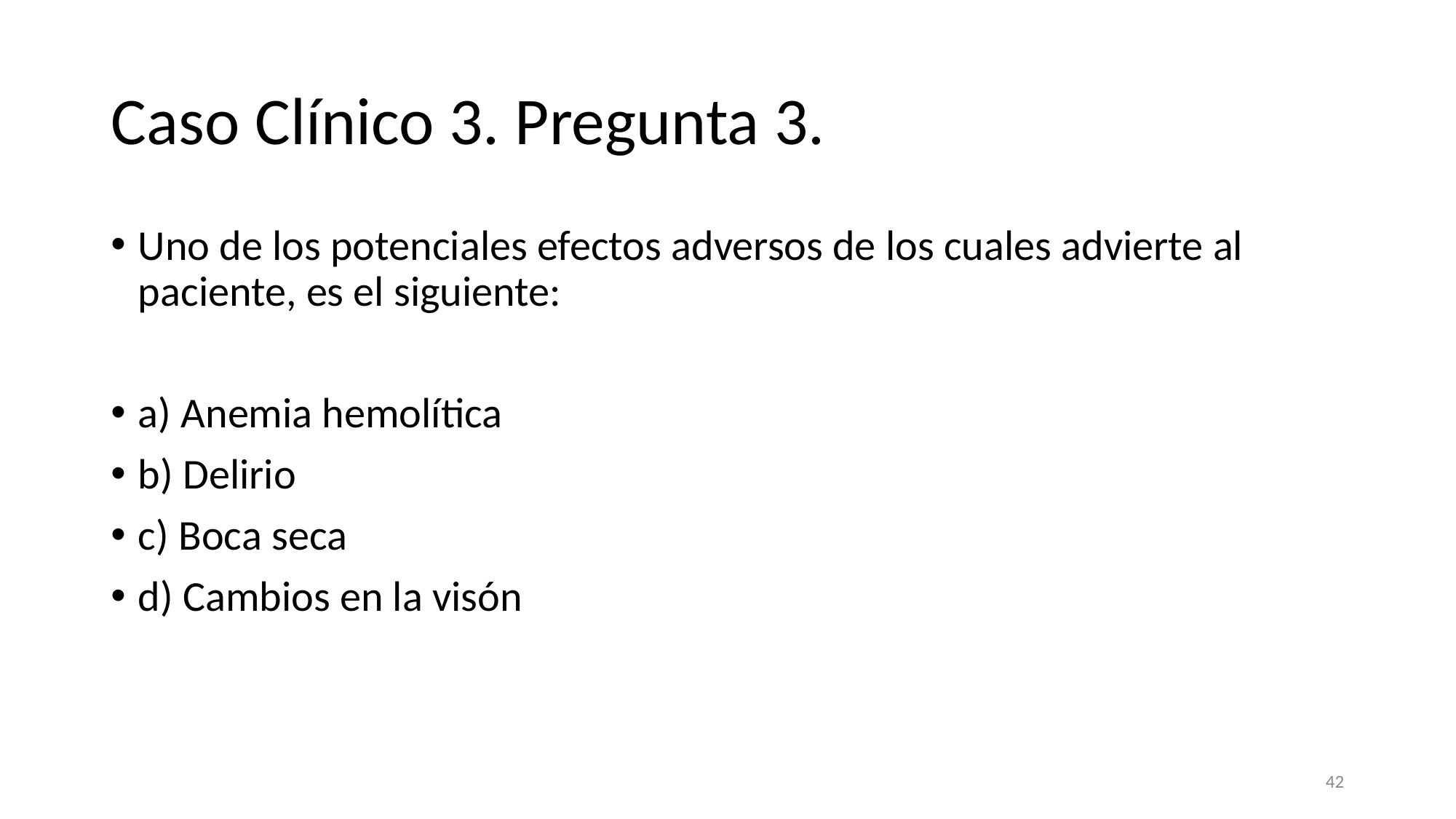

# Caso Clínico 3. Pregunta 3.
Uno de los potenciales efectos adversos de los cuales advierte al paciente, es el siguiente:

a) Anemia hemolítica
b) Delirio
c) Boca seca
d) Cambios en la visón

42